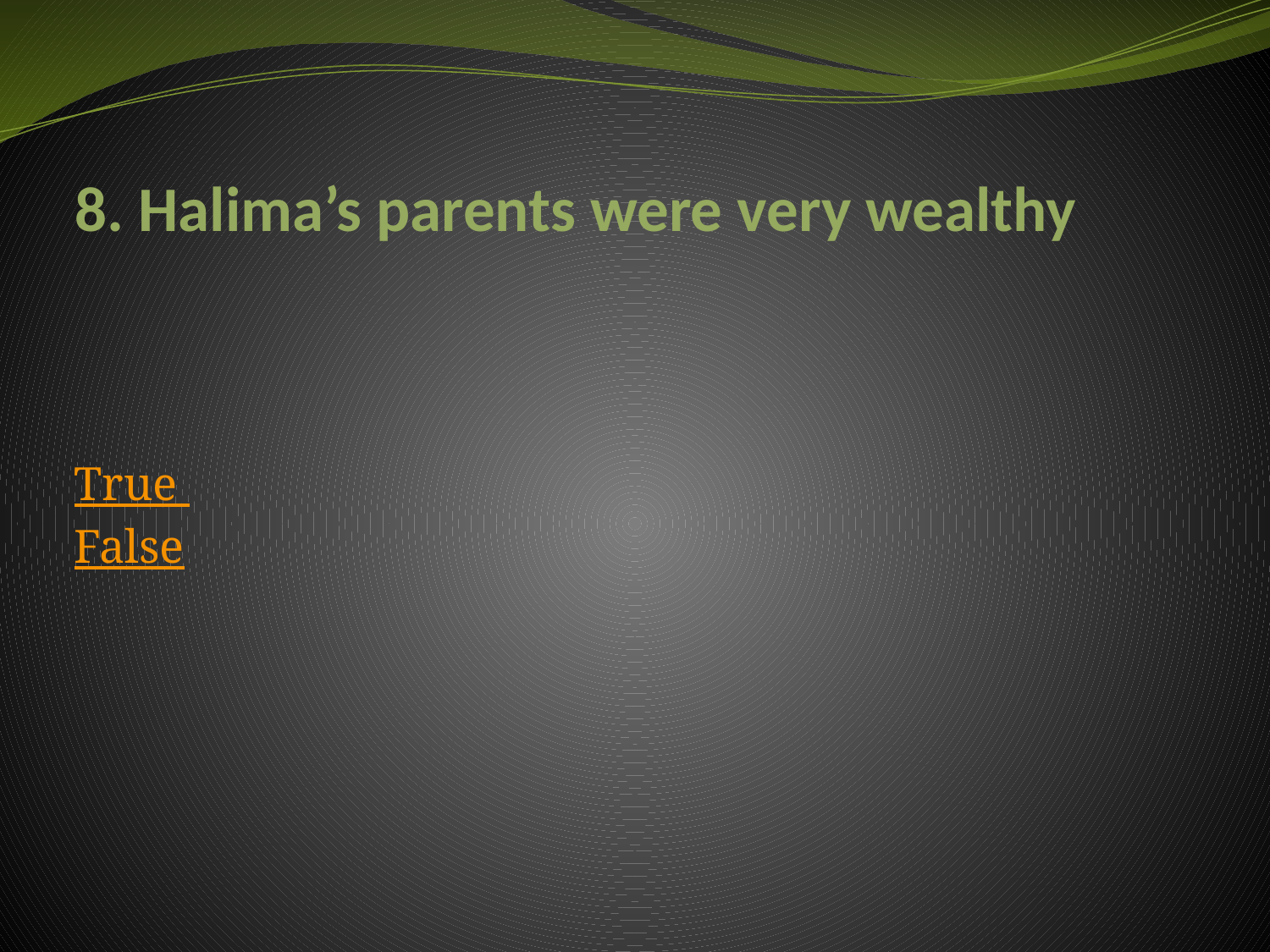

# 8. Halima’s parents were very wealthy
True                                                                            False